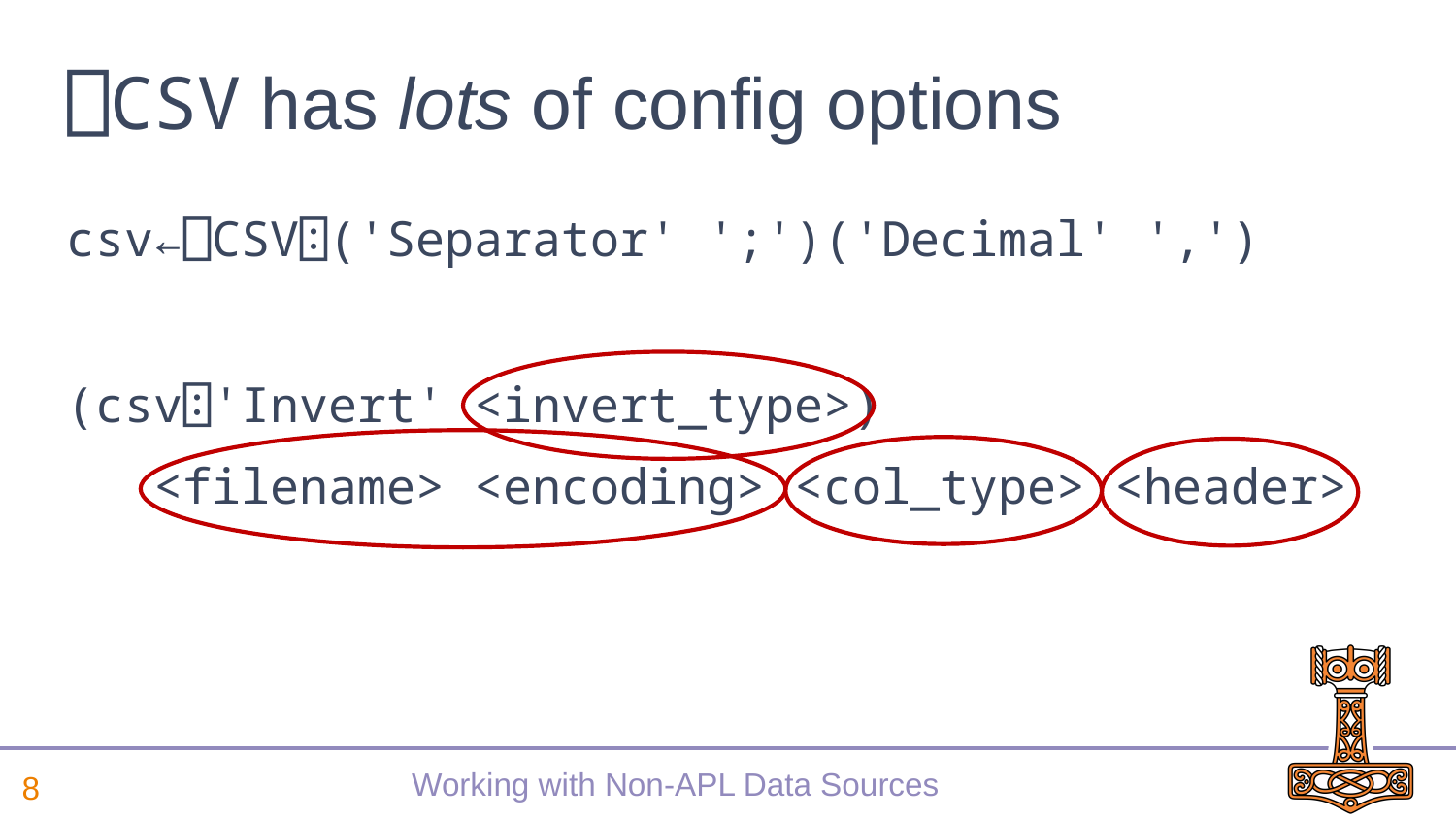

# ⎕CSV has lots of config options
csv←⎕CSV⍠('Separator' ';')('Decimal' ',')

(csv⍠'Invert' <invert_type>)
   <filename> <encoding> <col_type> <header>